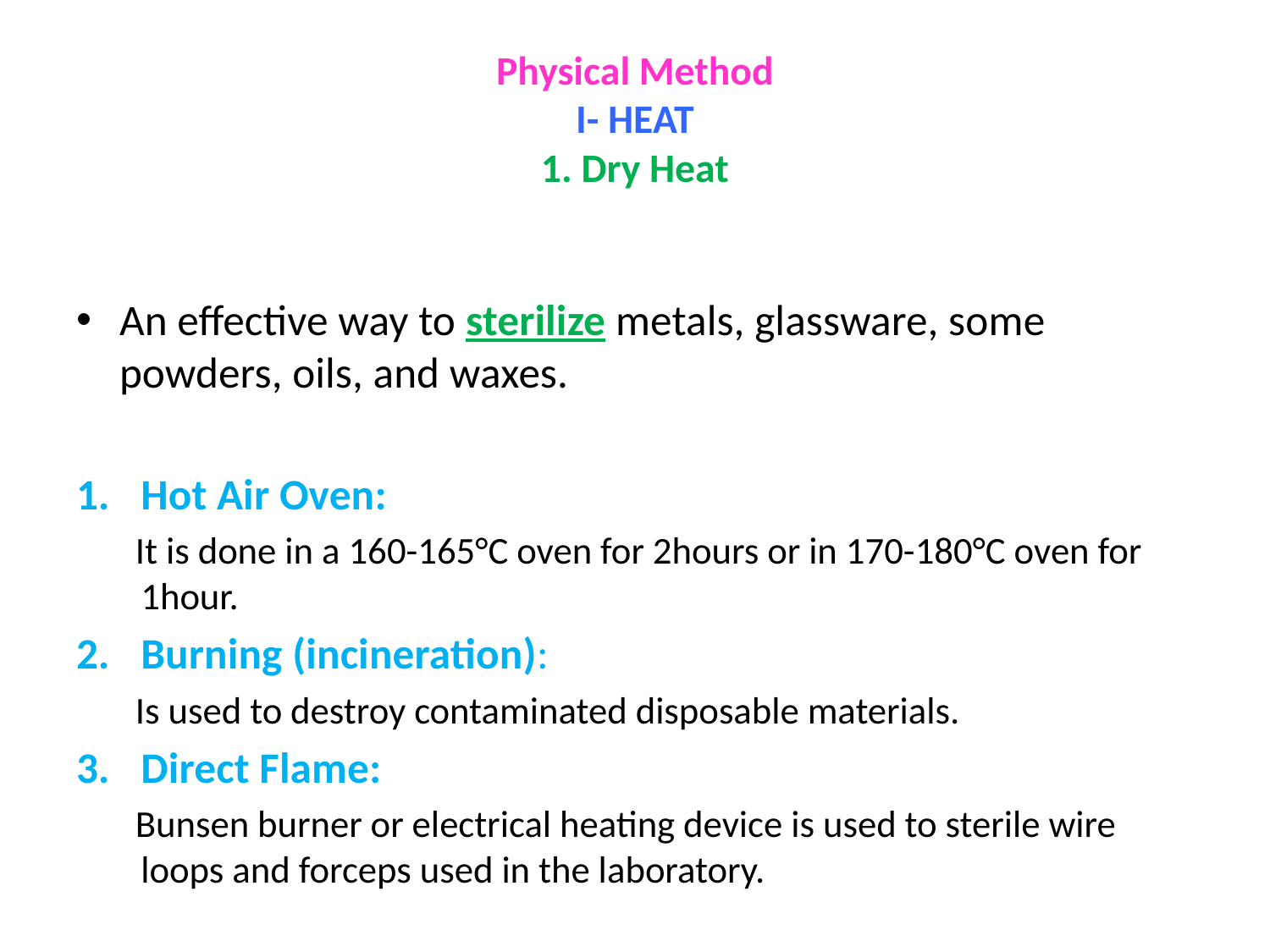

# Physical Method I- HEAT 1. Dry Heat
An effective way to sterilize metals, glassware, some powders, oils, and waxes.

Hot Air Oven:
       It is done in a 160-165°C oven for 2hours or in 170-180°C oven for 1hour.
Burning (incineration):
       Is used to destroy contaminated disposable materials.
Direct Flame:
       Bunsen burner or electrical heating device is used to sterile wire loops and forceps used in the laboratory.